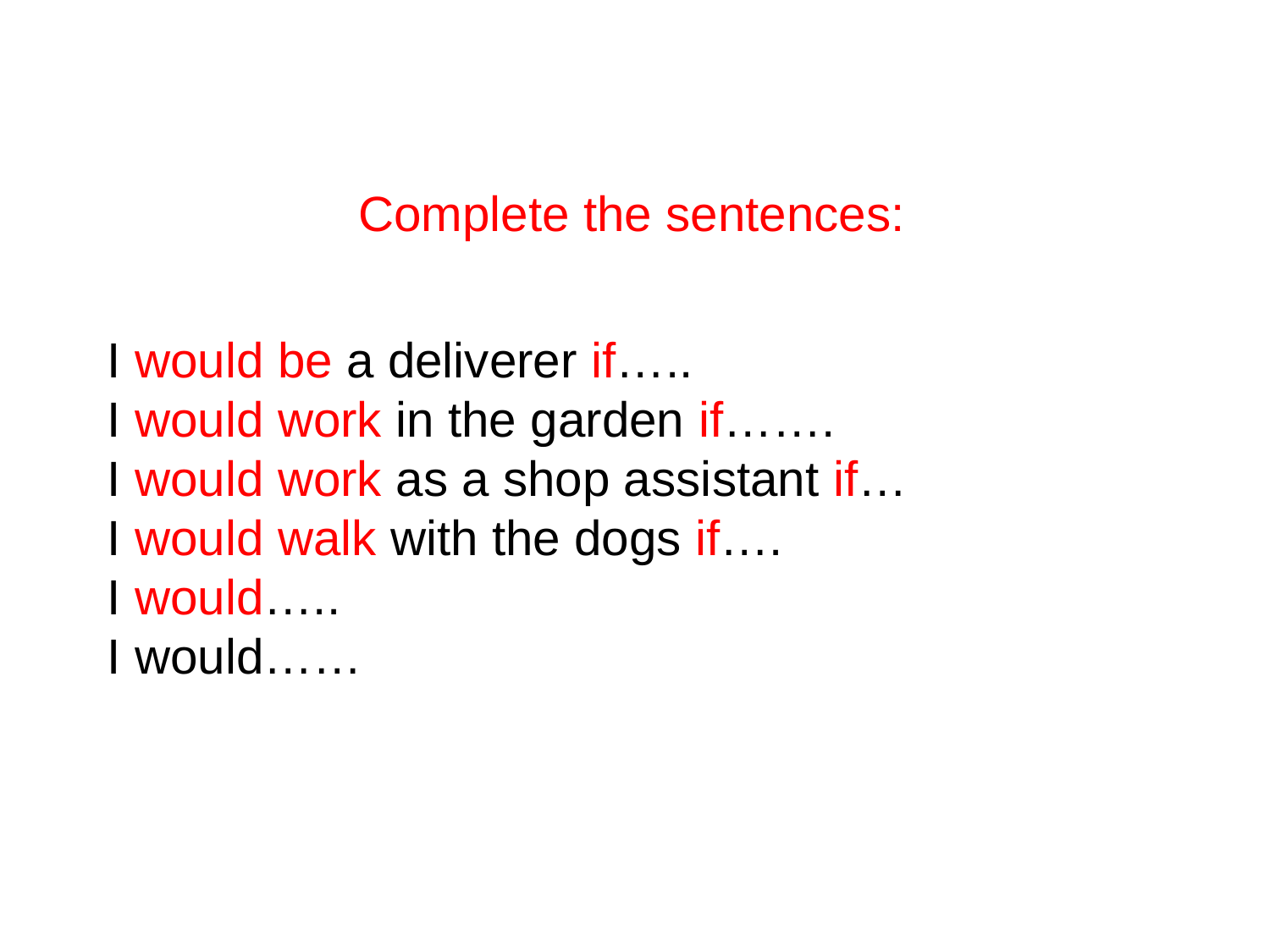

Complete the sentences:
I would be a deliverer if…..
I would work in the garden if…….
I would work as a shop assistant if…
I would walk with the dogs if….
I would…..
I would……